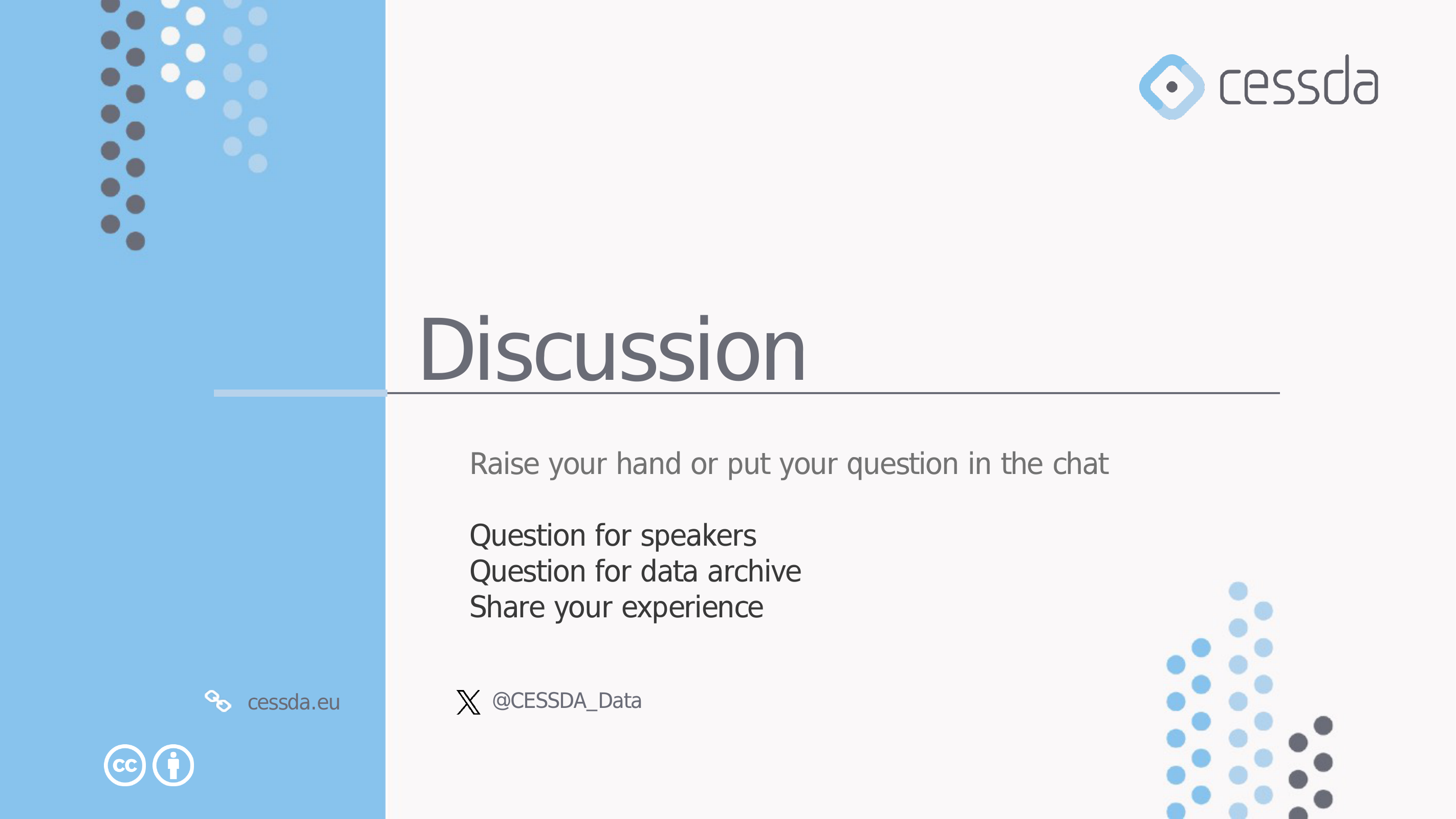

Discussion
Raise your hand or put your question in the chat

Question for speakers
Question for data archive
Share your experience